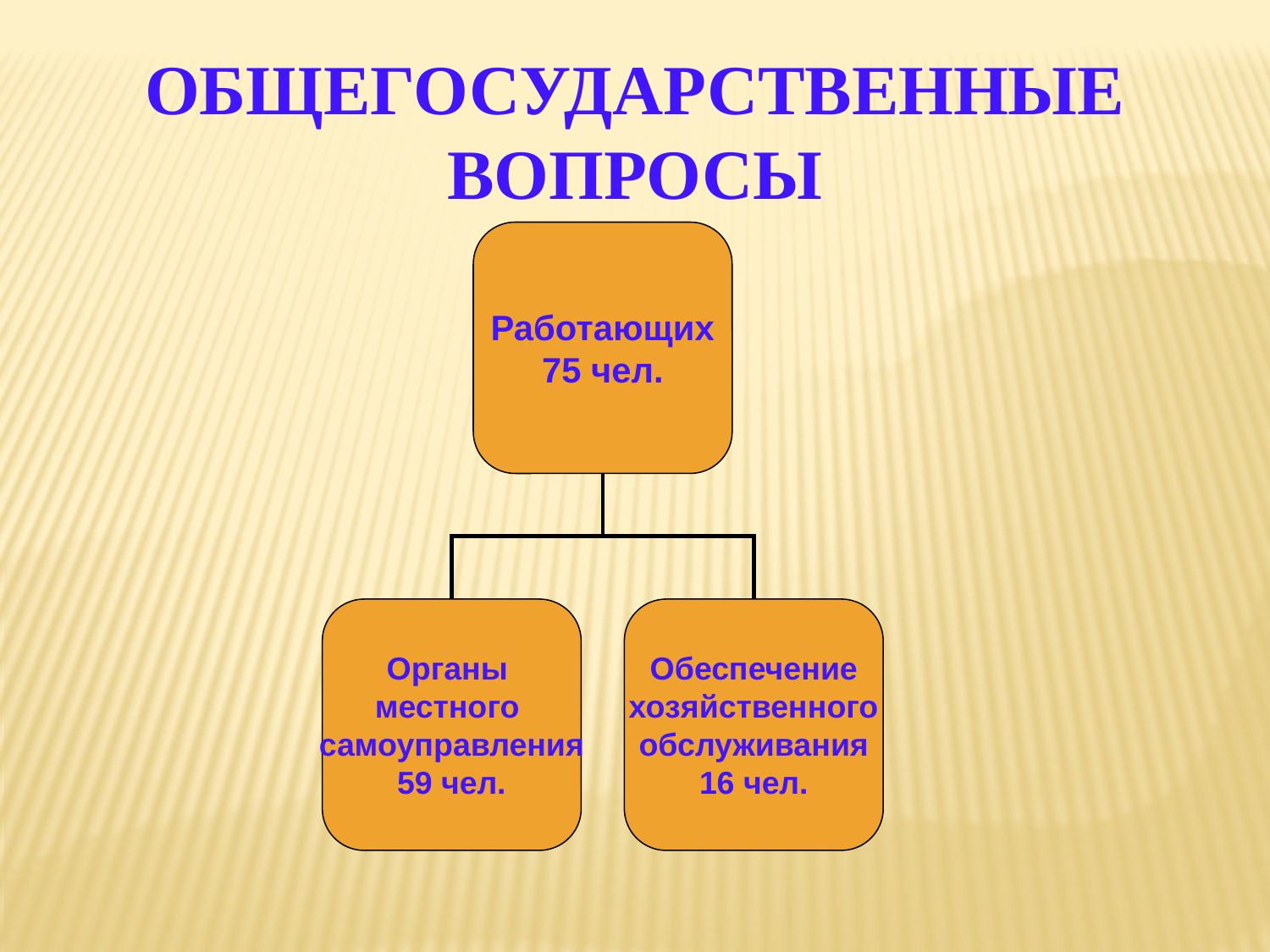

Общегосударственные вопросы
Работающих
75 чел.
Органы
местного
самоуправления
59 чел.
Обеспечение
хозяйственного
обслуживания
16 чел.